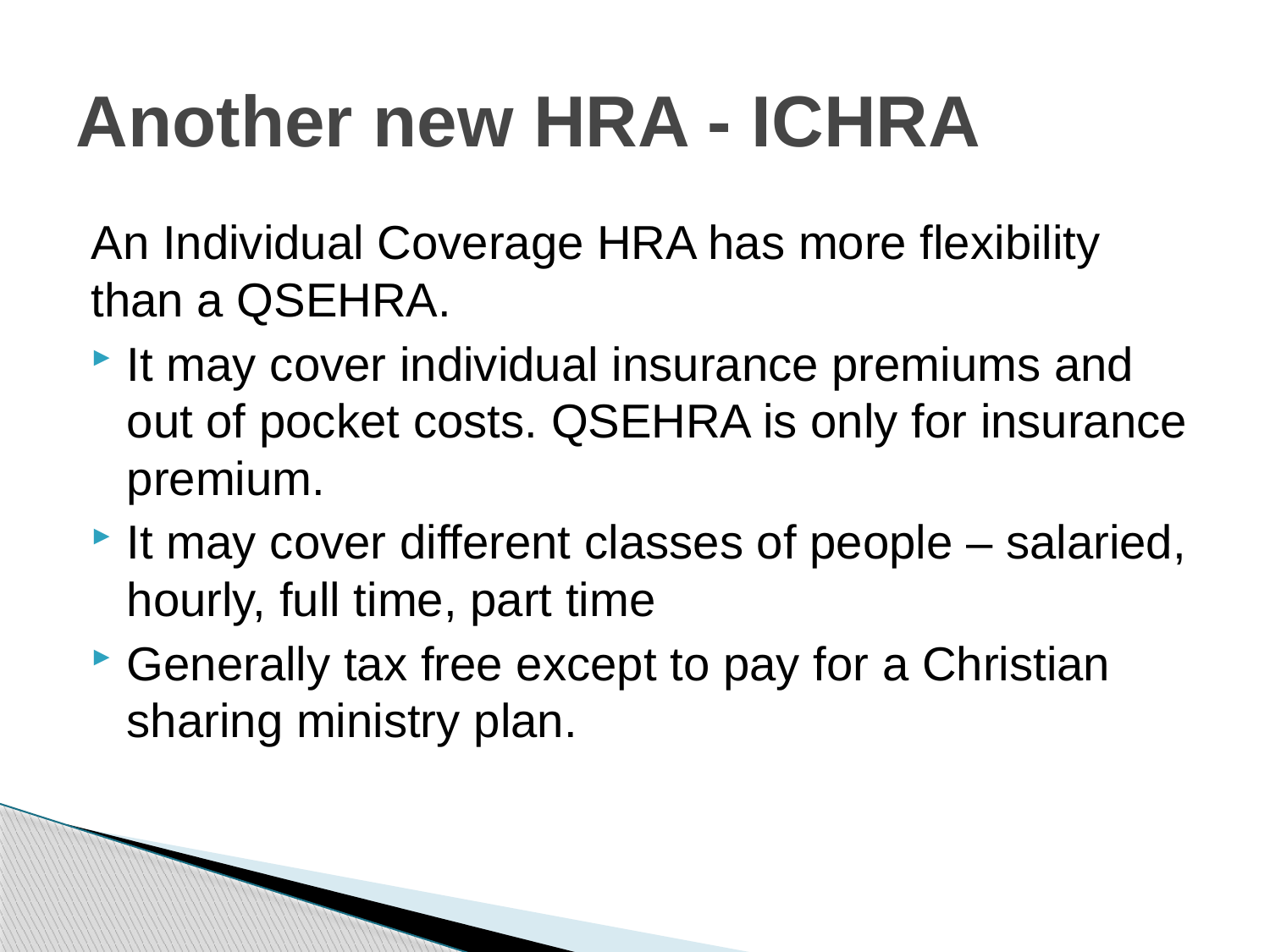

# Another new HRA - ICHRA
An Individual Coverage HRA has more flexibility than a QSEHRA.
It may cover individual insurance premiums and out of pocket costs. QSEHRA is only for insurance premium.
It may cover different classes of people – salaried, hourly, full time, part time
Generally tax free except to pay for a Christian sharing ministry plan.